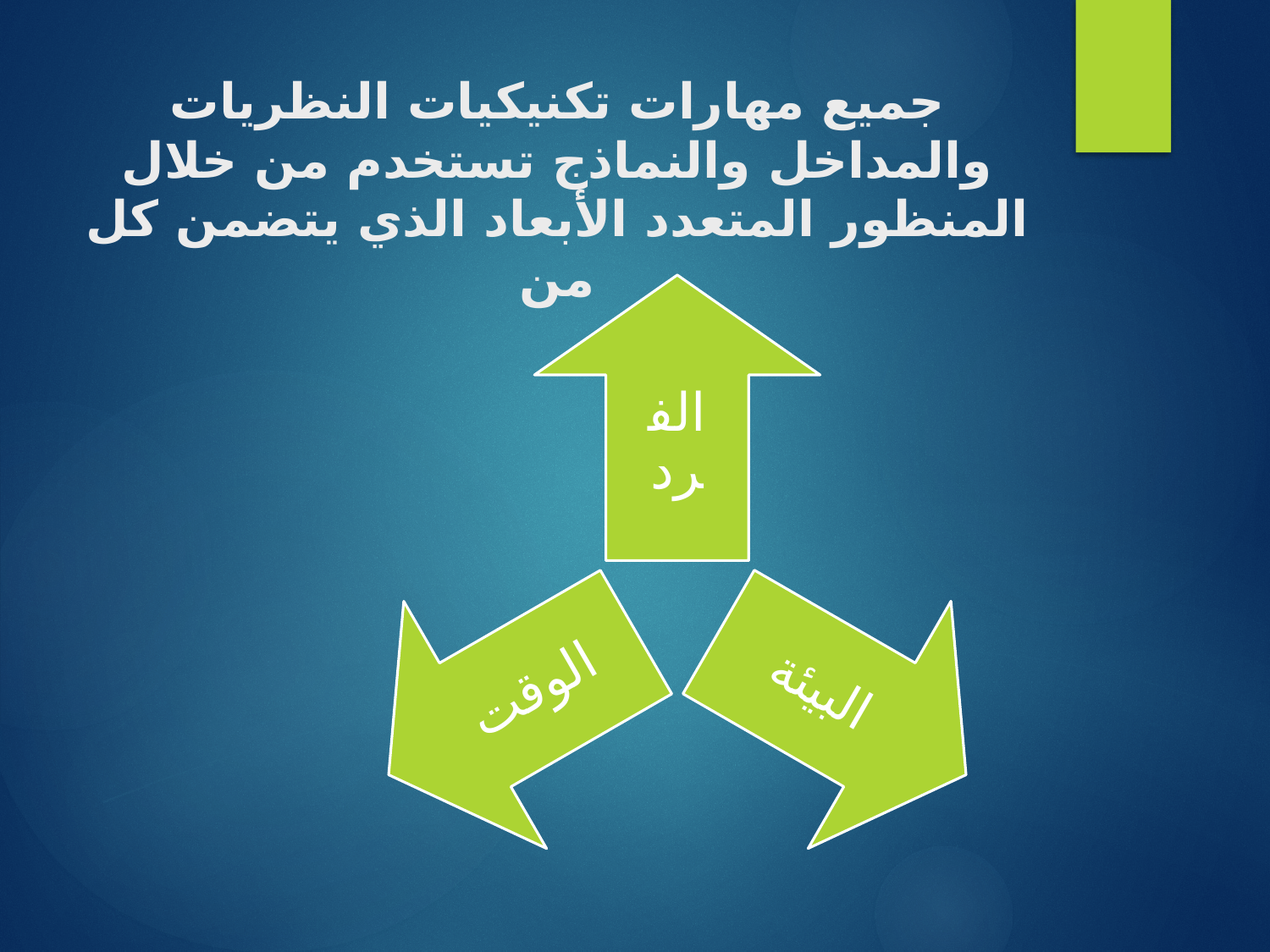

# جميع مهارات تكنيكيات النظريات والمداخل والنماذج تستخدم من خلال المنظور المتعدد الأبعاد الذي يتضمن كل من
الفرد
البيئة
الوقت